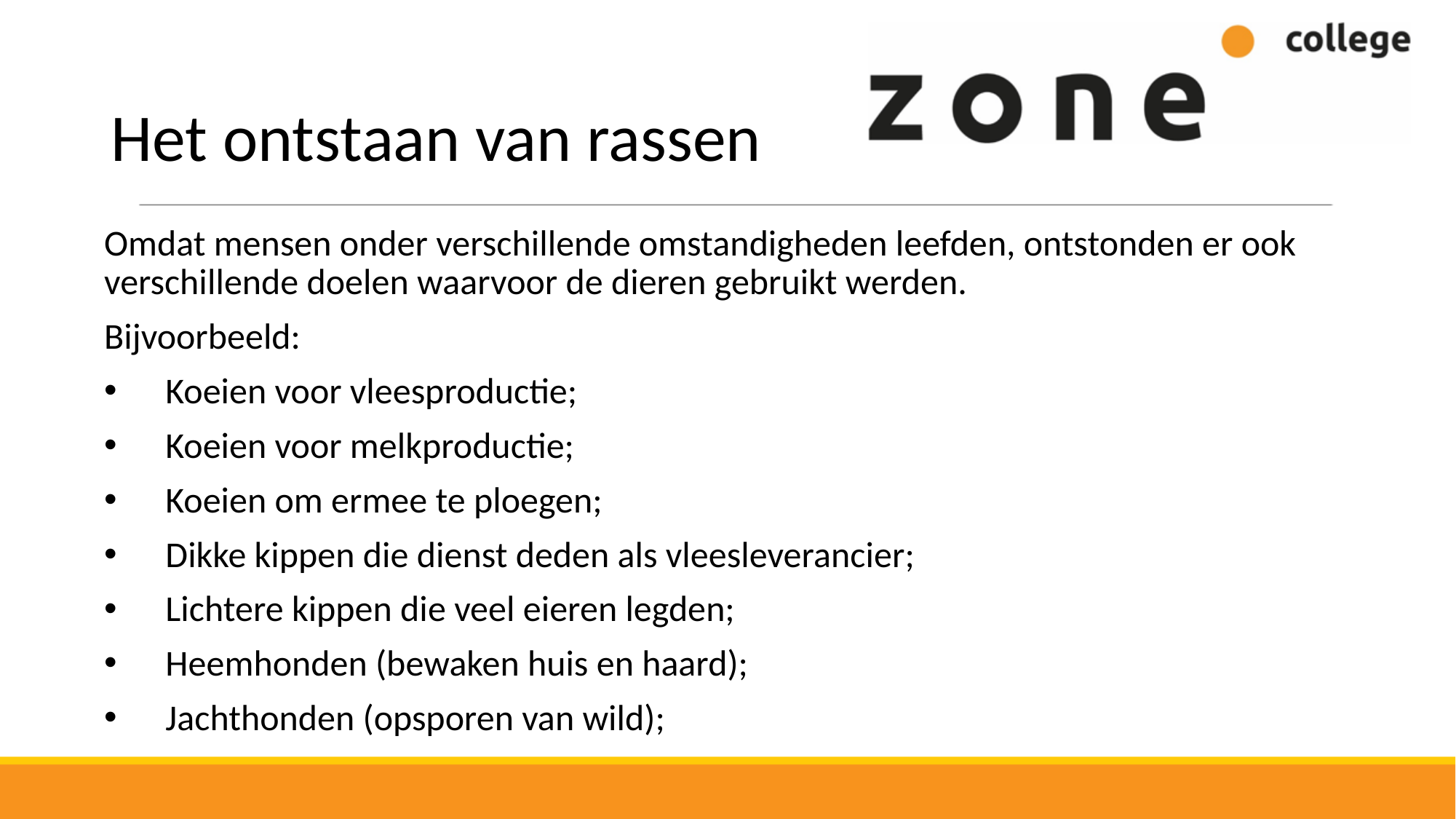

# Het ontstaan van rassen
Omdat mensen onder verschillende omstandigheden leefden, ontstonden er ook verschillende doelen waarvoor de dieren gebruikt werden.
Bijvoorbeeld:
Koeien voor vleesproductie;
Koeien voor melkproductie;
Koeien om ermee te ploegen;
Dikke kippen die dienst deden als vleesleverancier;
Lichtere kippen die veel eieren legden;
Heemhonden (bewaken huis en haard);
Jachthonden (opsporen van wild);